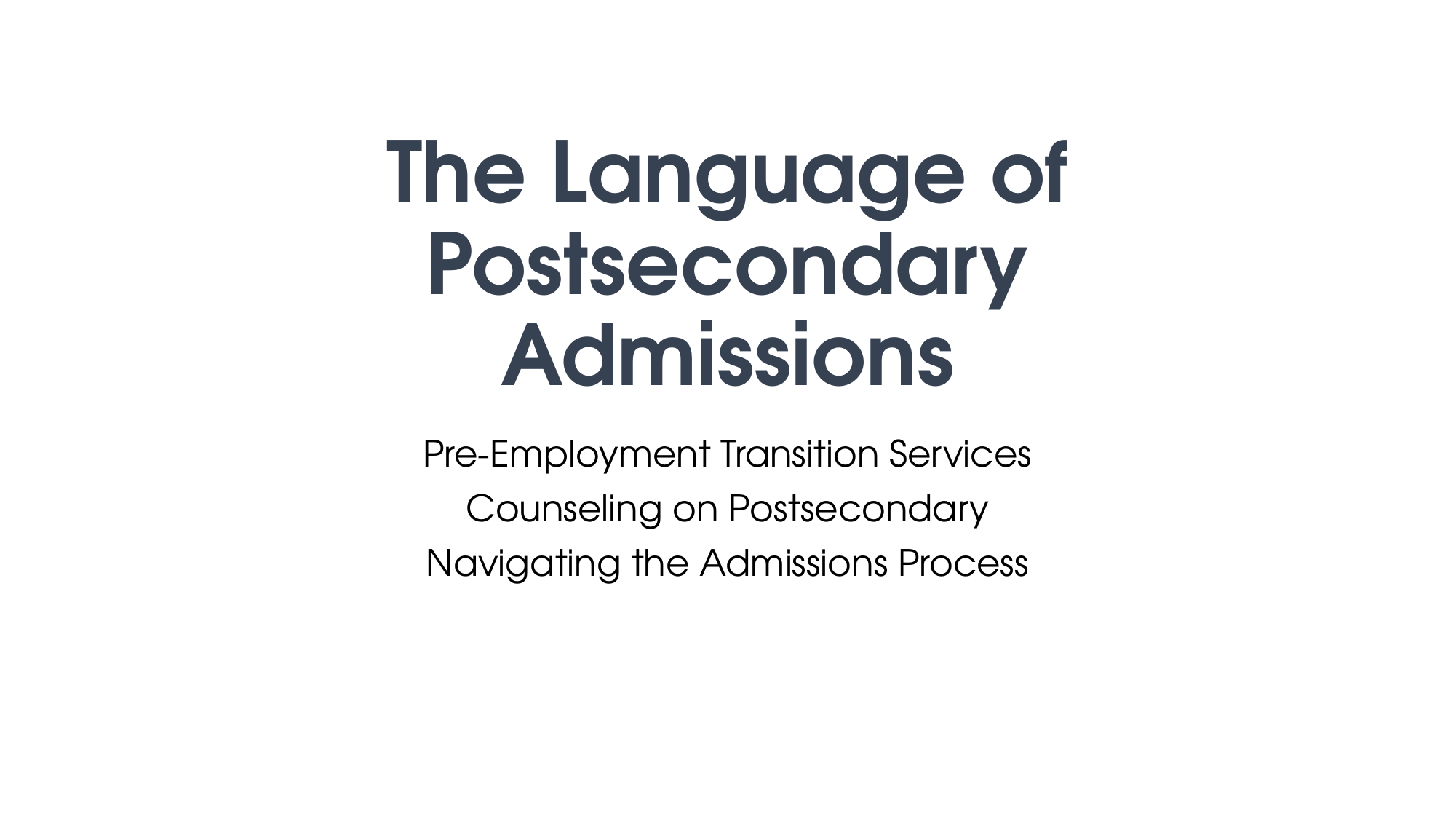

# The Language of Postsecondary Admissions
Pre-Employment Transition Services
Counseling on Postsecondary
Navigating the Admissions Process